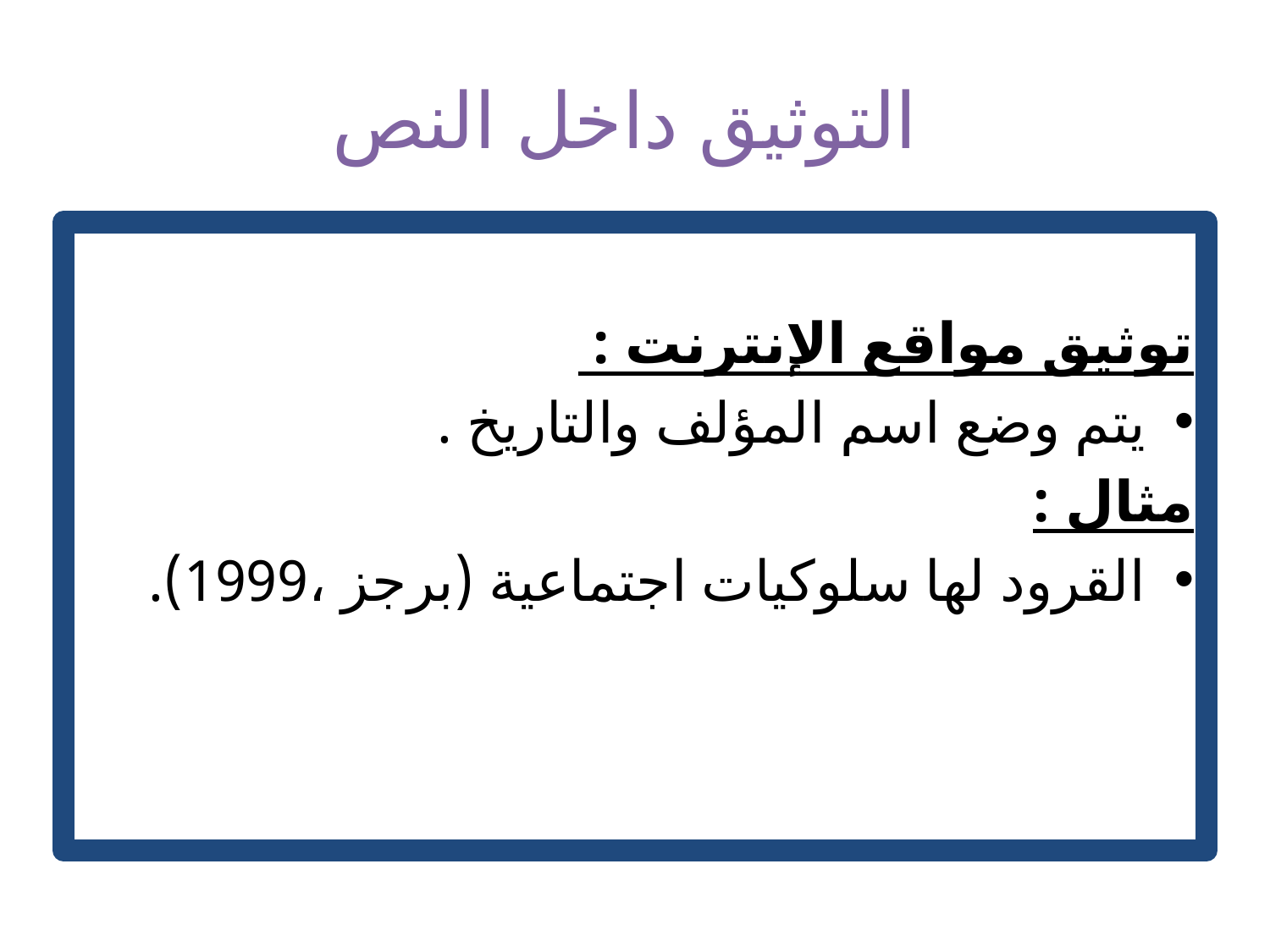

# التوثيق داخل النص

توثيق مواقع الإنترنت :
يتم وضع اسم المؤلف والتاريخ .
مثال :
القرود لها سلوكيات اجتماعية (برجز ،1999).